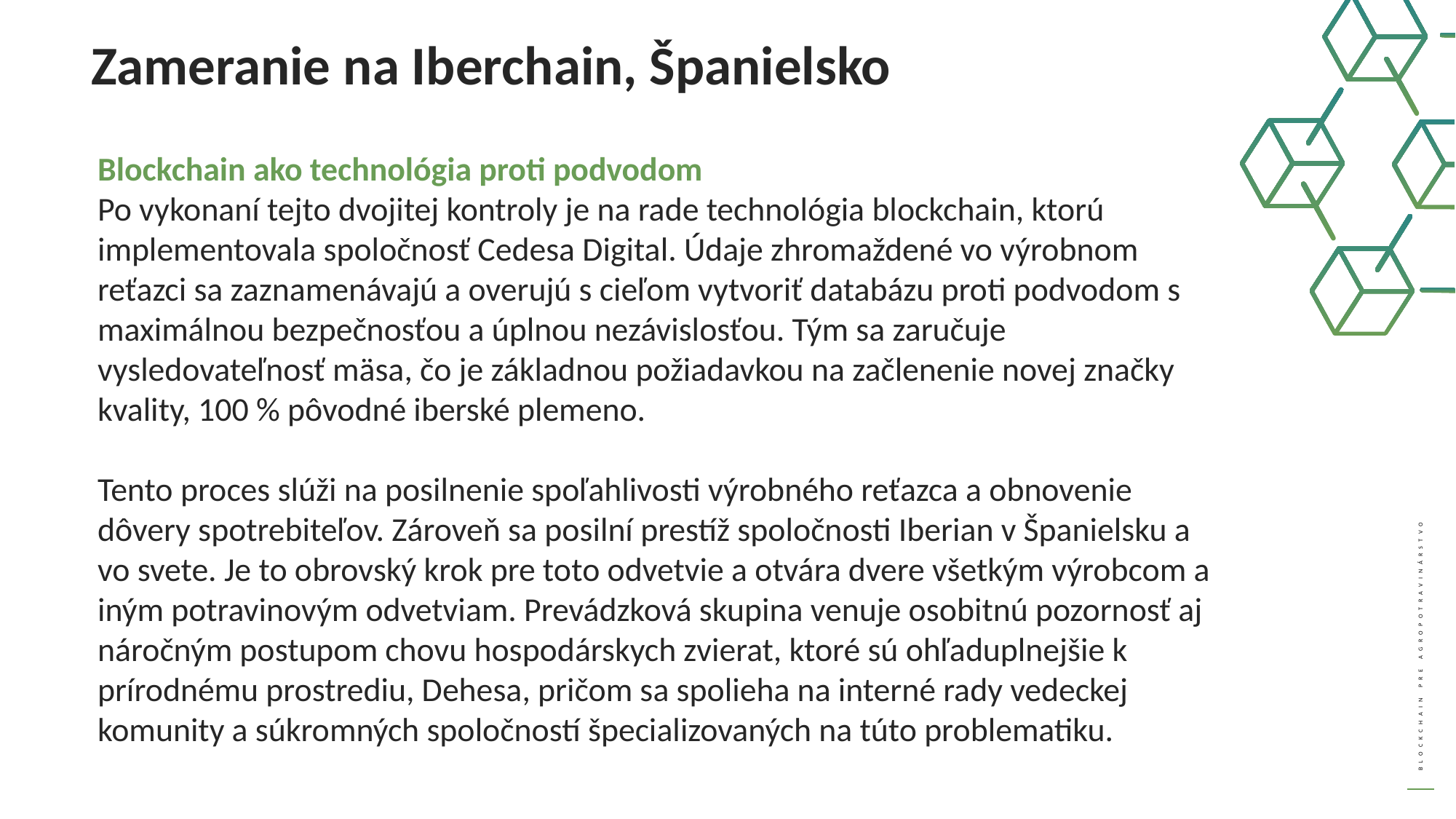

Zameranie na Iberchain, Španielsko
Blockchain ako technológia proti podvodom
Po vykonaní tejto dvojitej kontroly je na rade technológia blockchain, ktorú implementovala spoločnosť Cedesa Digital. Údaje zhromaždené vo výrobnom reťazci sa zaznamenávajú a overujú s cieľom vytvoriť databázu proti podvodom s maximálnou bezpečnosťou a úplnou nezávislosťou. Tým sa zaručuje vysledovateľnosť mäsa, čo je základnou požiadavkou na začlenenie novej značky kvality, 100 % pôvodné iberské plemeno.

Tento proces slúži na posilnenie spoľahlivosti výrobného reťazca a obnovenie dôvery spotrebiteľov. Zároveň sa posilní prestíž spoločnosti Iberian v Španielsku a vo svete. Je to obrovský krok pre toto odvetvie a otvára dvere všetkým výrobcom a iným potravinovým odvetviam. Prevádzková skupina venuje osobitnú pozornosť aj náročným postupom chovu hospodárskych zvierat, ktoré sú ohľaduplnejšie k prírodnému prostrediu, Dehesa, pričom sa spolieha na interné rady vedeckej komunity a súkromných spoločností špecializovaných na túto problematiku.